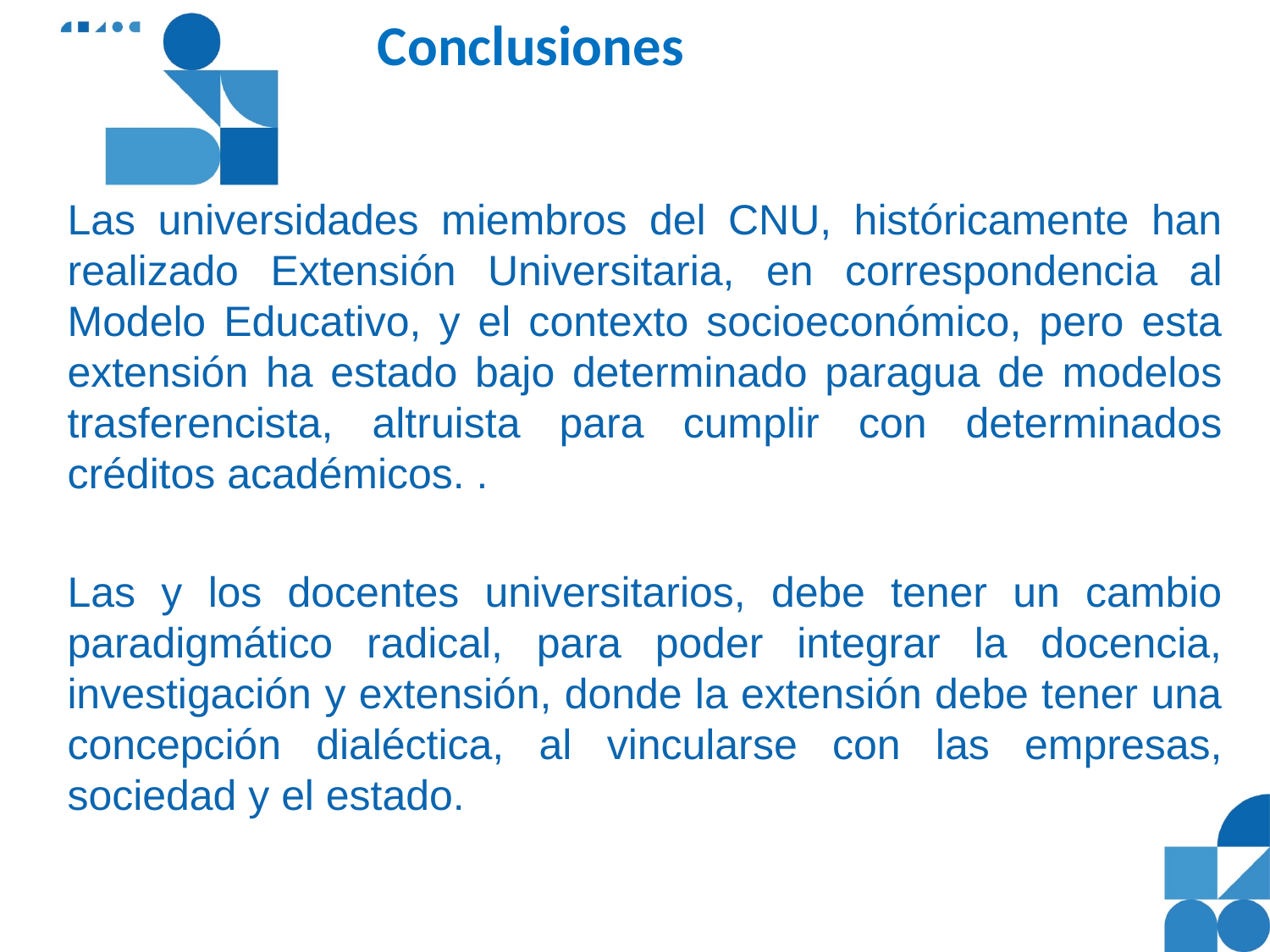

Conclusiones
Las universidades miembros del CNU, históricamente han realizado Extensión Universitaria, en correspondencia al Modelo Educativo, y el contexto socioeconómico, pero esta extensión ha estado bajo determinado paragua de modelos trasferencista, altruista para cumplir con determinados créditos académicos. .

Las y los docentes universitarios, debe tener un cambio paradigmático radical, para poder integrar la docencia, investigación y extensión, donde la extensión debe tener una concepción dialéctica, al vincularse con las empresas, sociedad y el estado.